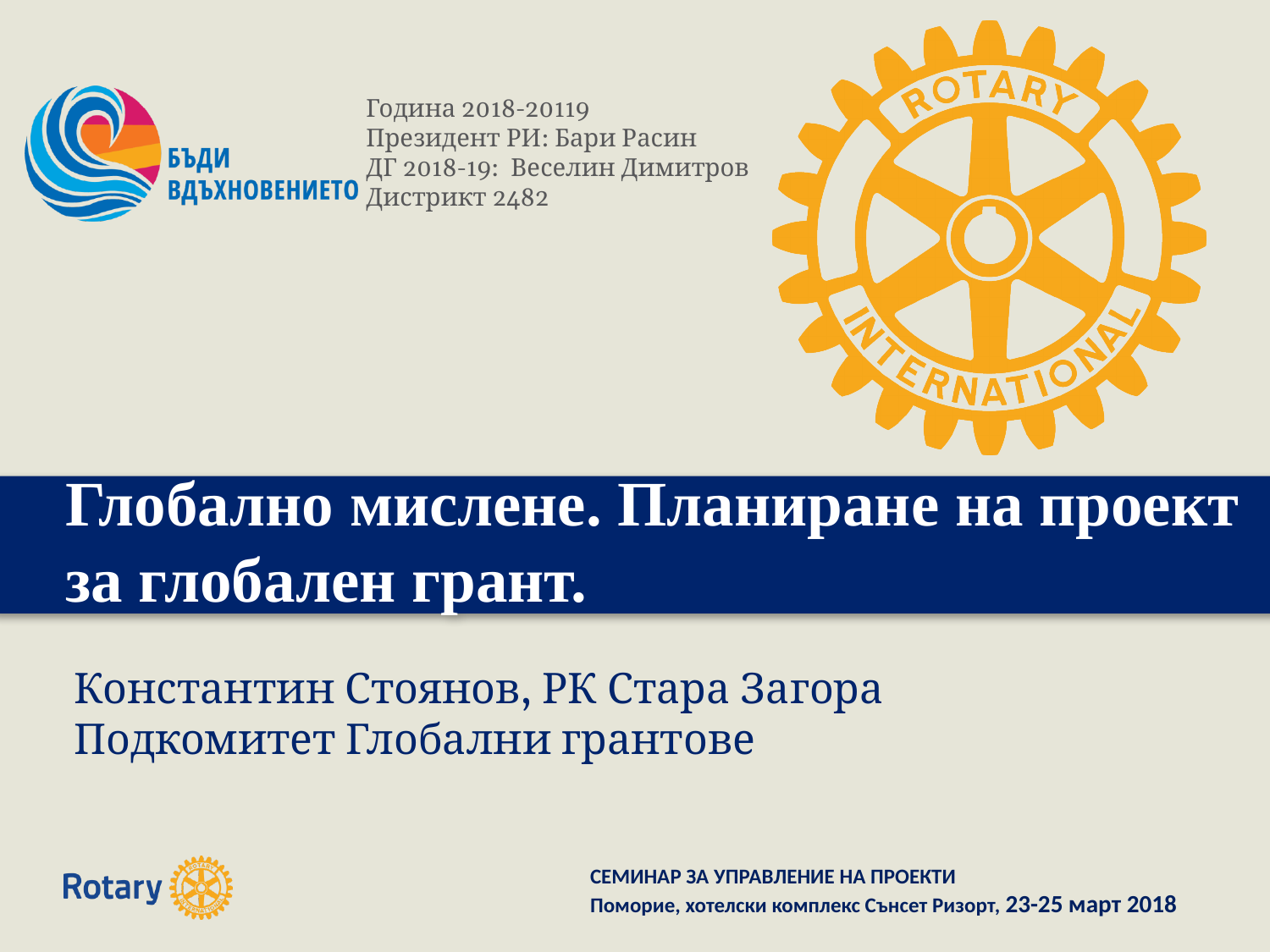

# Глобално мислене. Планиране на проект за глобален грант.
Константин Стоянов, РК Стара Загора
Подкомитет Глобални грантове